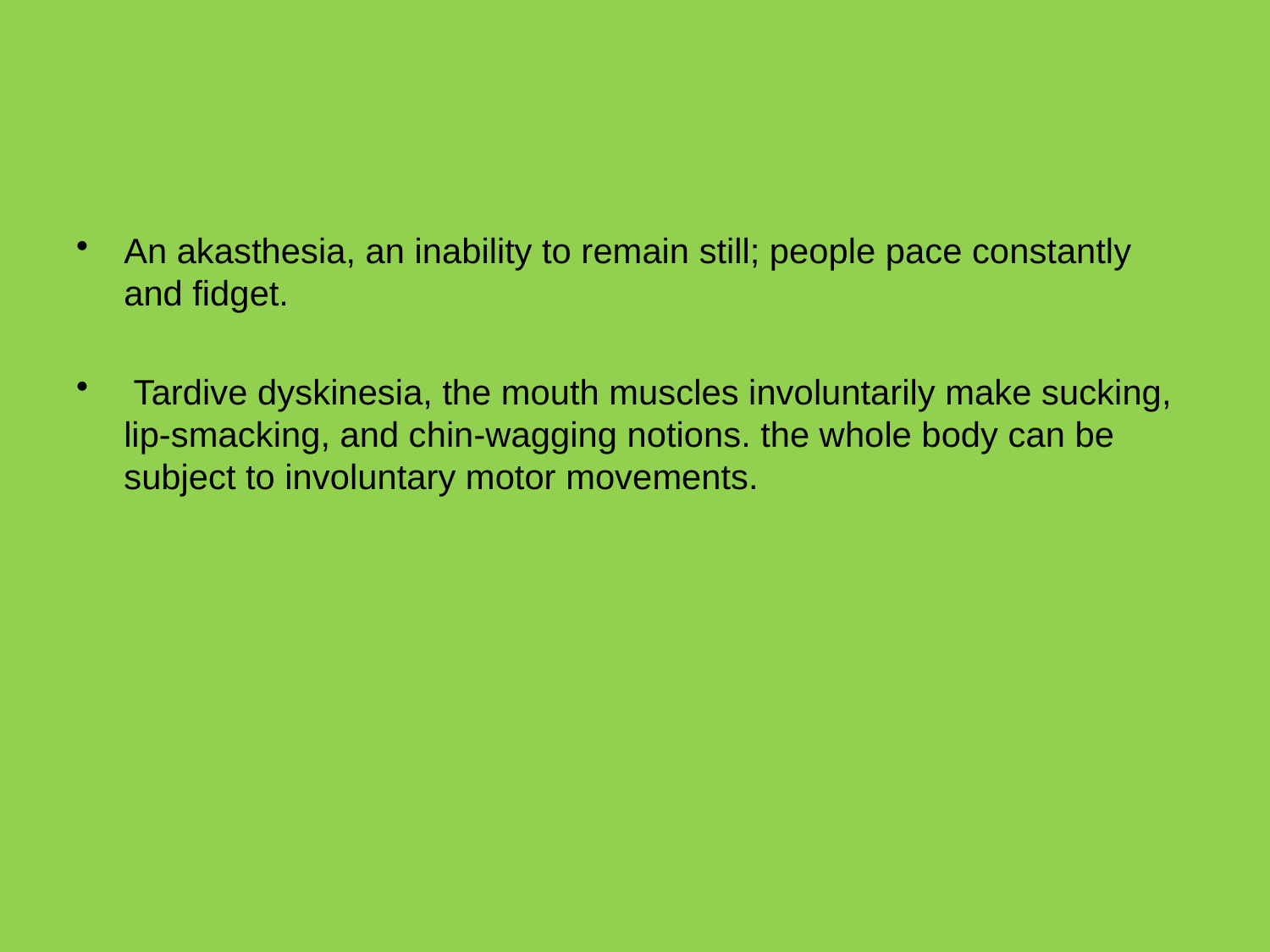

#
An akasthesia, an inability to remain still; people pace constantly and fidget.

 Tardive dyskinesia, the mouth muscles involuntarily make sucking, lip-smacking, and chin-wagging notions. the whole body can be subject to involuntary motor movements.